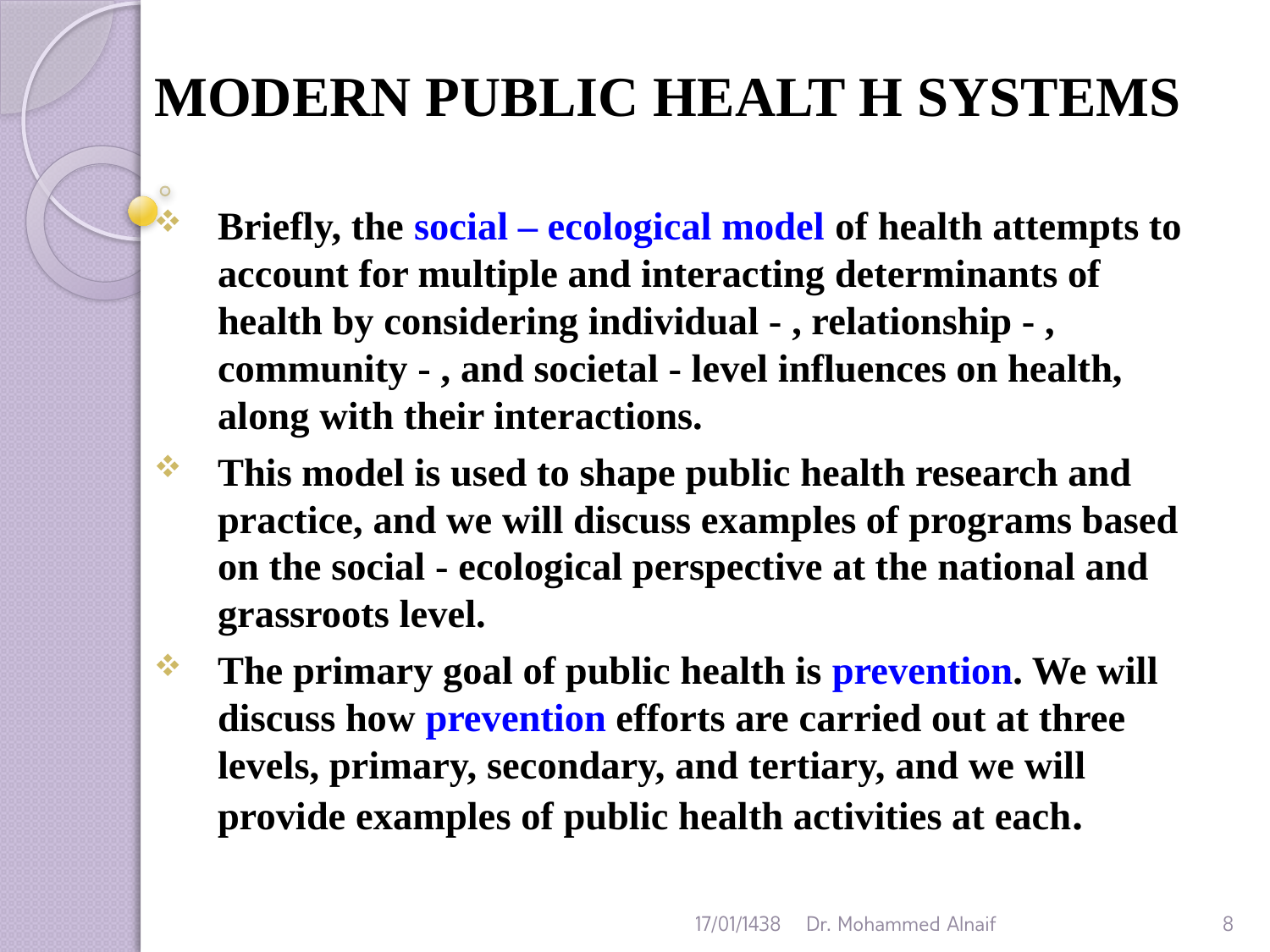

# MODERN PUBLIC HEALT H SYSTEMS
Briefly, the social – ecological model of health attempts to account for multiple and interacting determinants of health by considering individual - , relationship - , community - , and societal - level influences on health, along with their interactions.
This model is used to shape public health research and practice, and we will discuss examples of programs based on the social - ecological perspective at the national and grassroots level.
The primary goal of public health is prevention. We will discuss how prevention efforts are carried out at three levels, primary, secondary, and tertiary, and we will provide examples of public health activities at each.
17/01/1438
Dr. Mohammed Alnaif
8